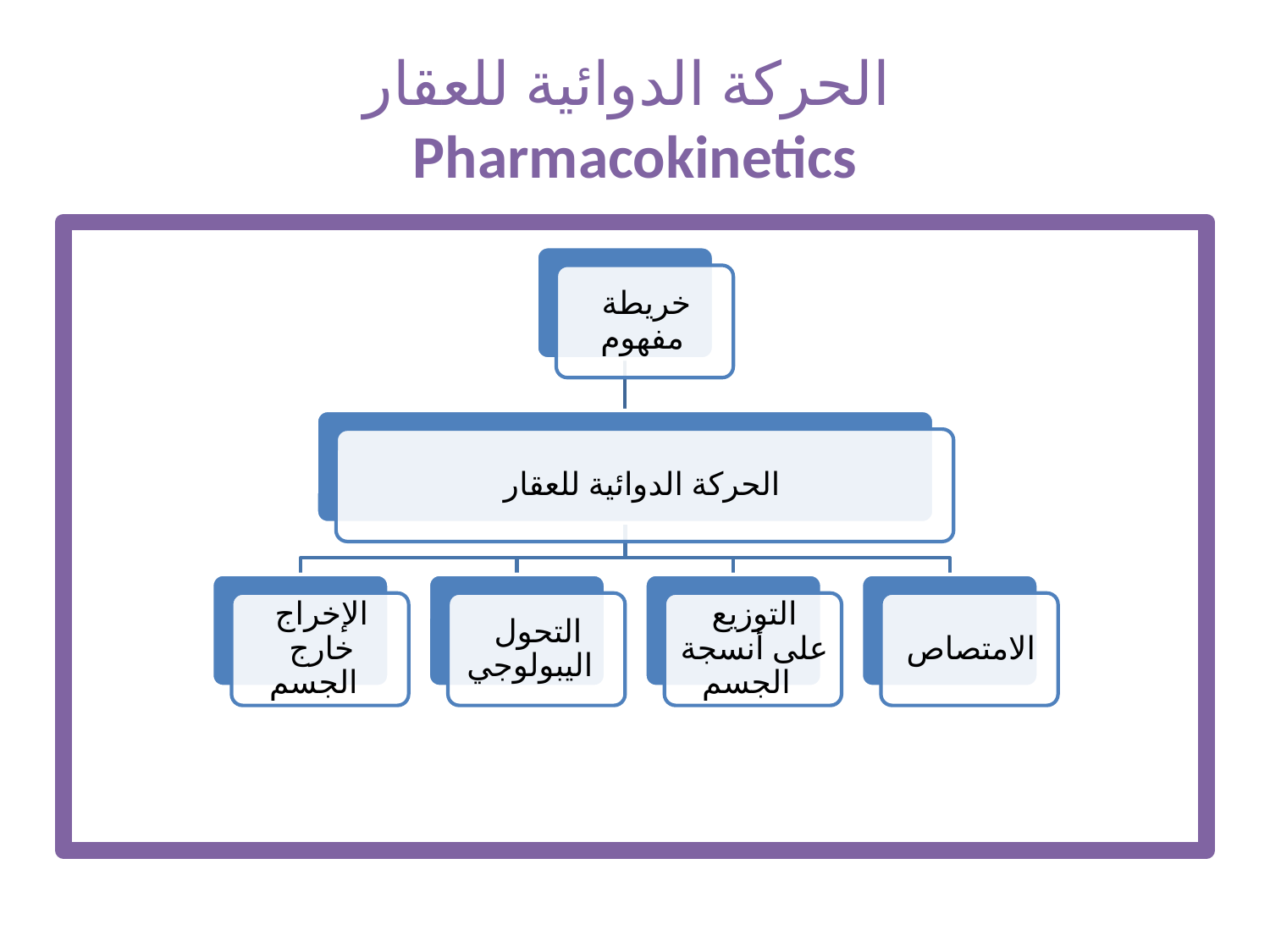

# الحركة الدوائية للعقار Pharmacokinetics
خريطة مفهوم
الحركة الدوائية للعقار
الإخراج خارج الجسم
التحول اليبولوجي
التوزيع على أنسجة الجسم
الامتصاص